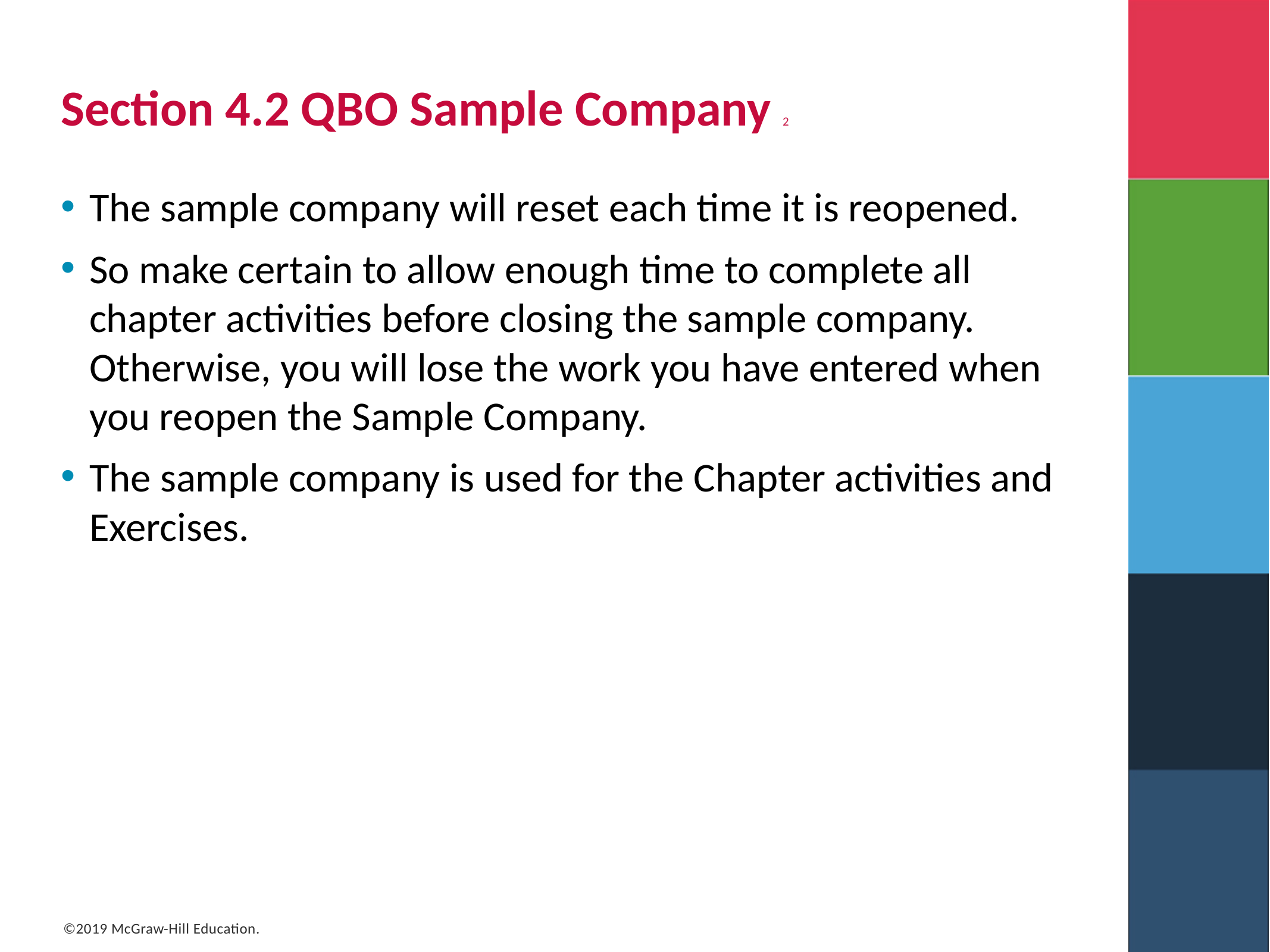

# Section 4.2 Q B O Sample Company 2
The sample company will reset each time it is reopened.
So make certain to allow enough time to complete all chapter activities before closing the sample company. Otherwise, you will lose the work you have entered when you reopen the Sample Company.
The sample company is used for the Chapter activities and Exercises.